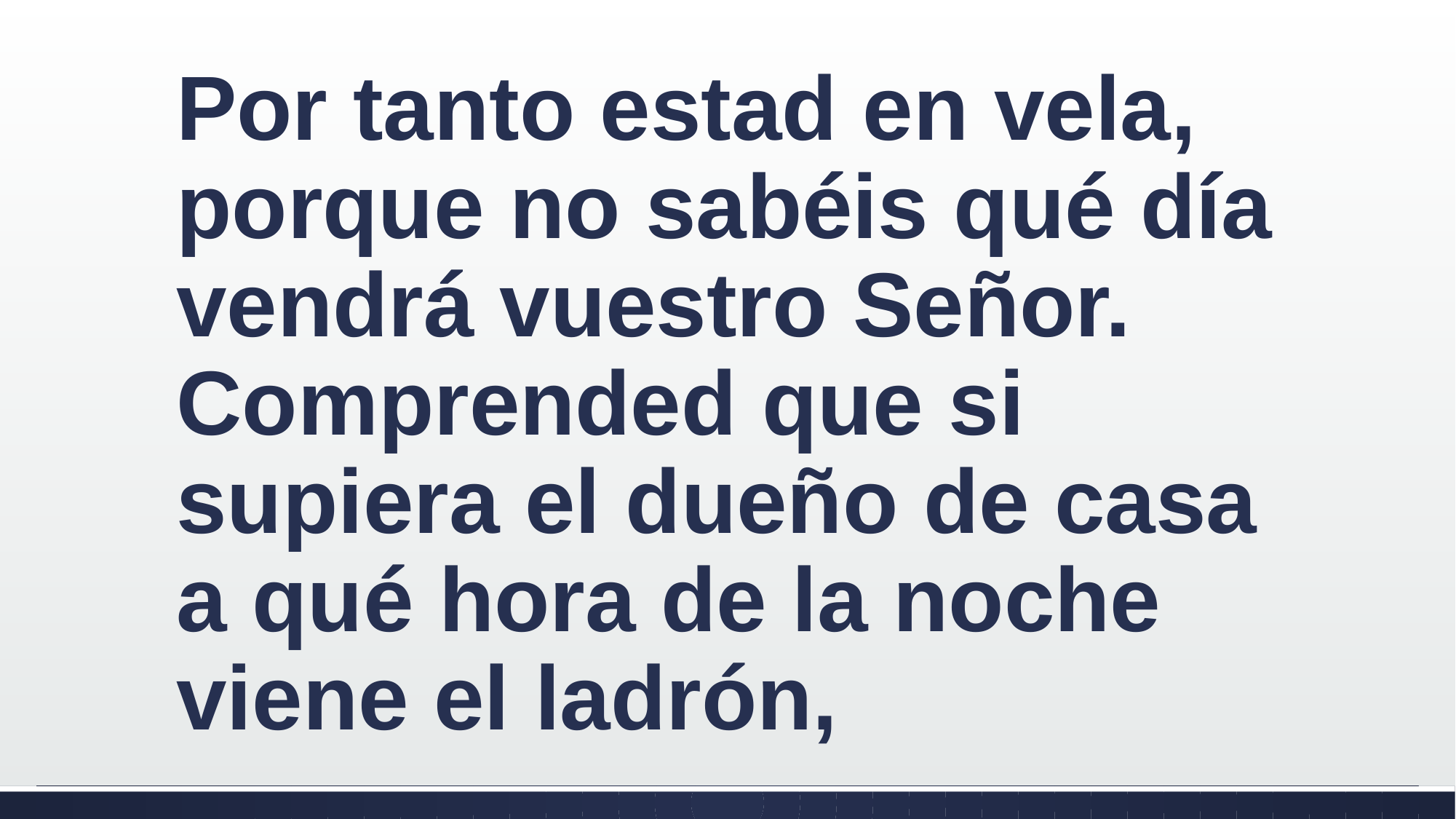

#
Por tanto estad en vela, porque no sabéis qué día vendrá vuestro Señor. Comprended que si supiera el dueño de casa a qué hora de la noche viene el ladrón,